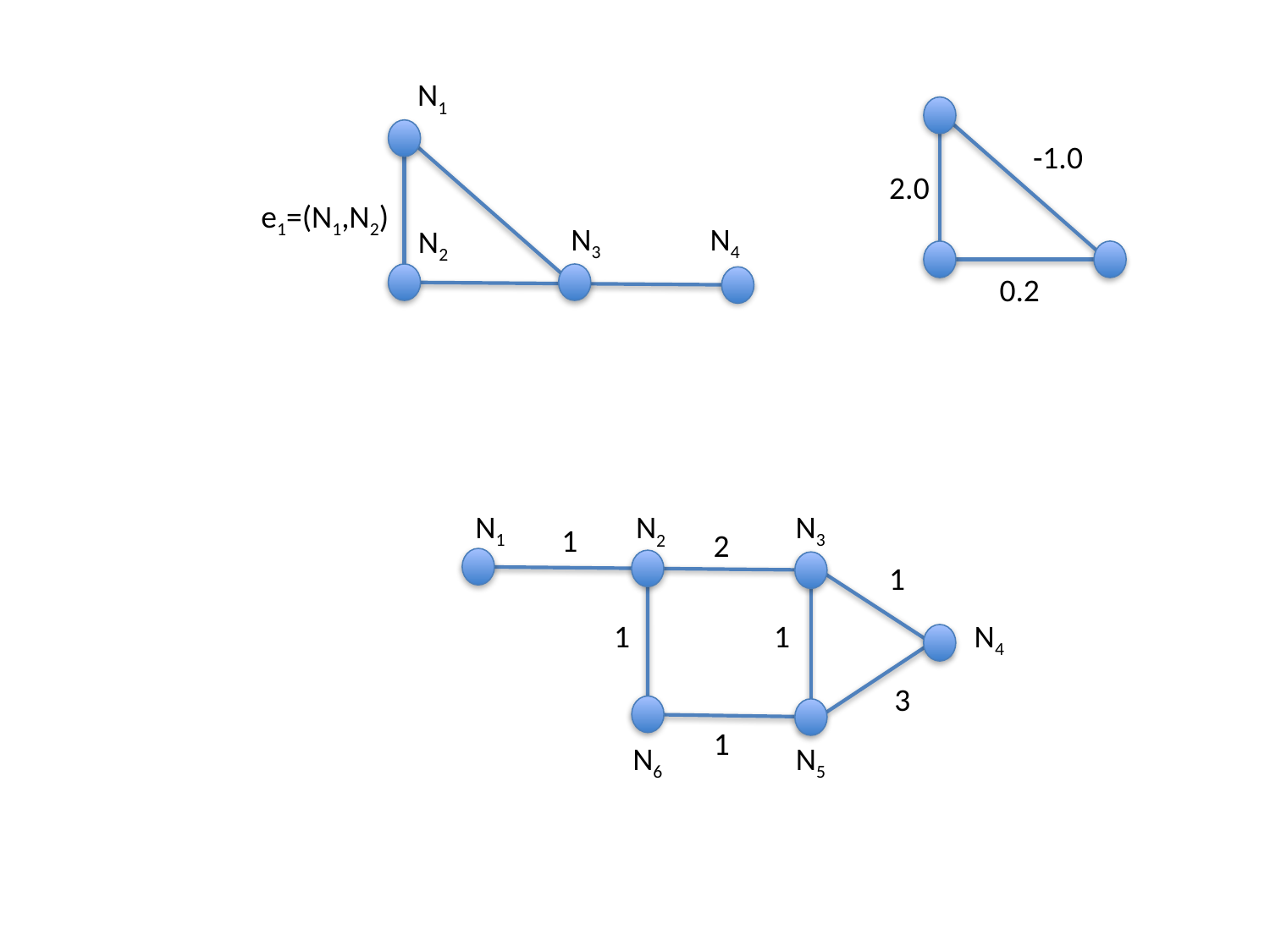

N1

-1.0
2.0
e1=(N1,N2)
N3
N4
N2

0.2

N1
N3
N2
1
2

1
1
1
N4

3

1
N6
N5